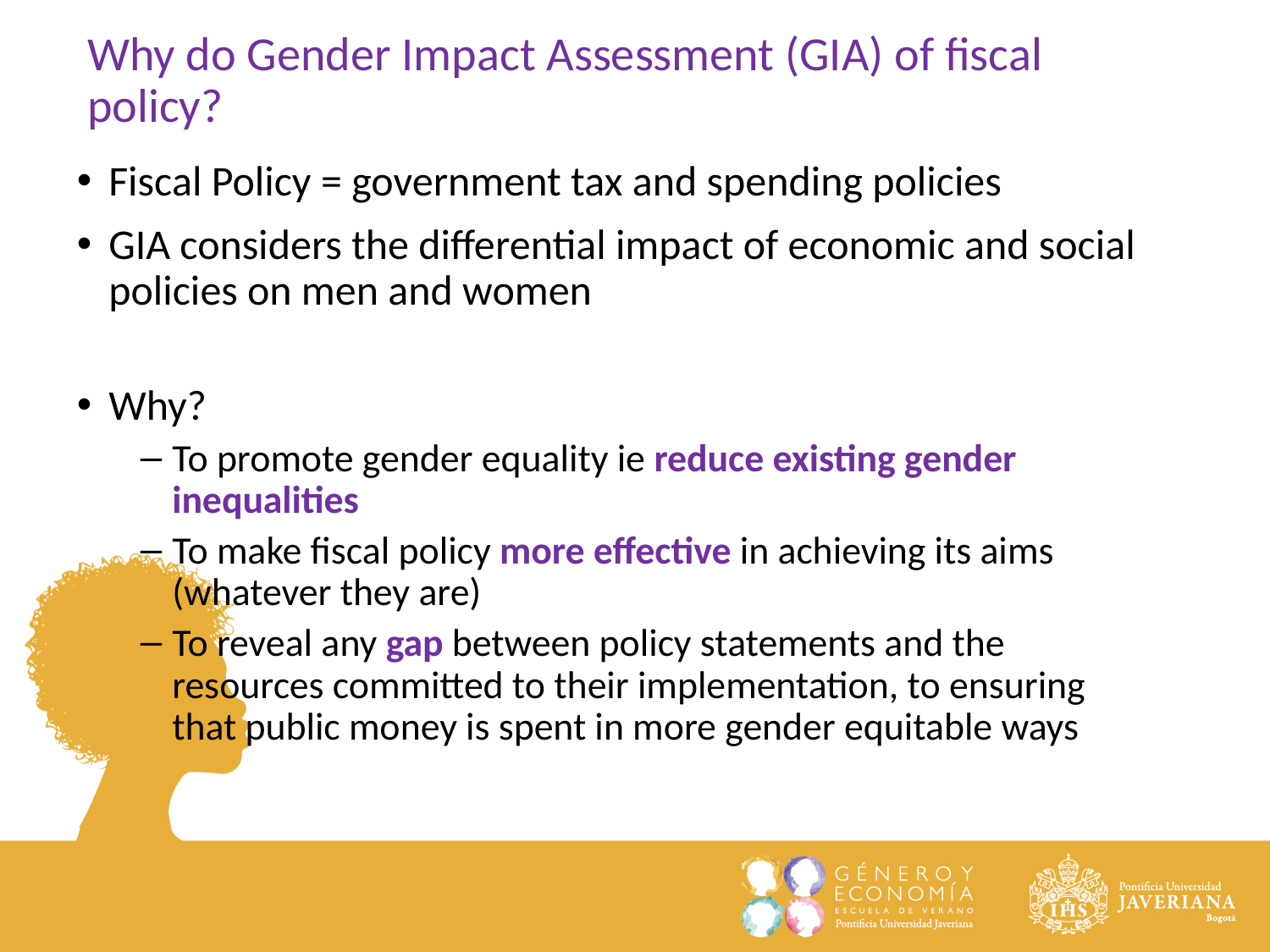

# Why do Gender Impact Assessment (GIA) of fiscal policy?
Fiscal Policy = government tax and spending policies
GIA considers the differential impact of economic and social policies on men and women

Why?
To promote gender equality ie reduce existing gender inequalities
To make fiscal policy more effective in achieving its aims (whatever they are)
To reveal any gap between policy statements and the resources committed to their implementation, to ensuring that public money is spent in more gender equitable ways